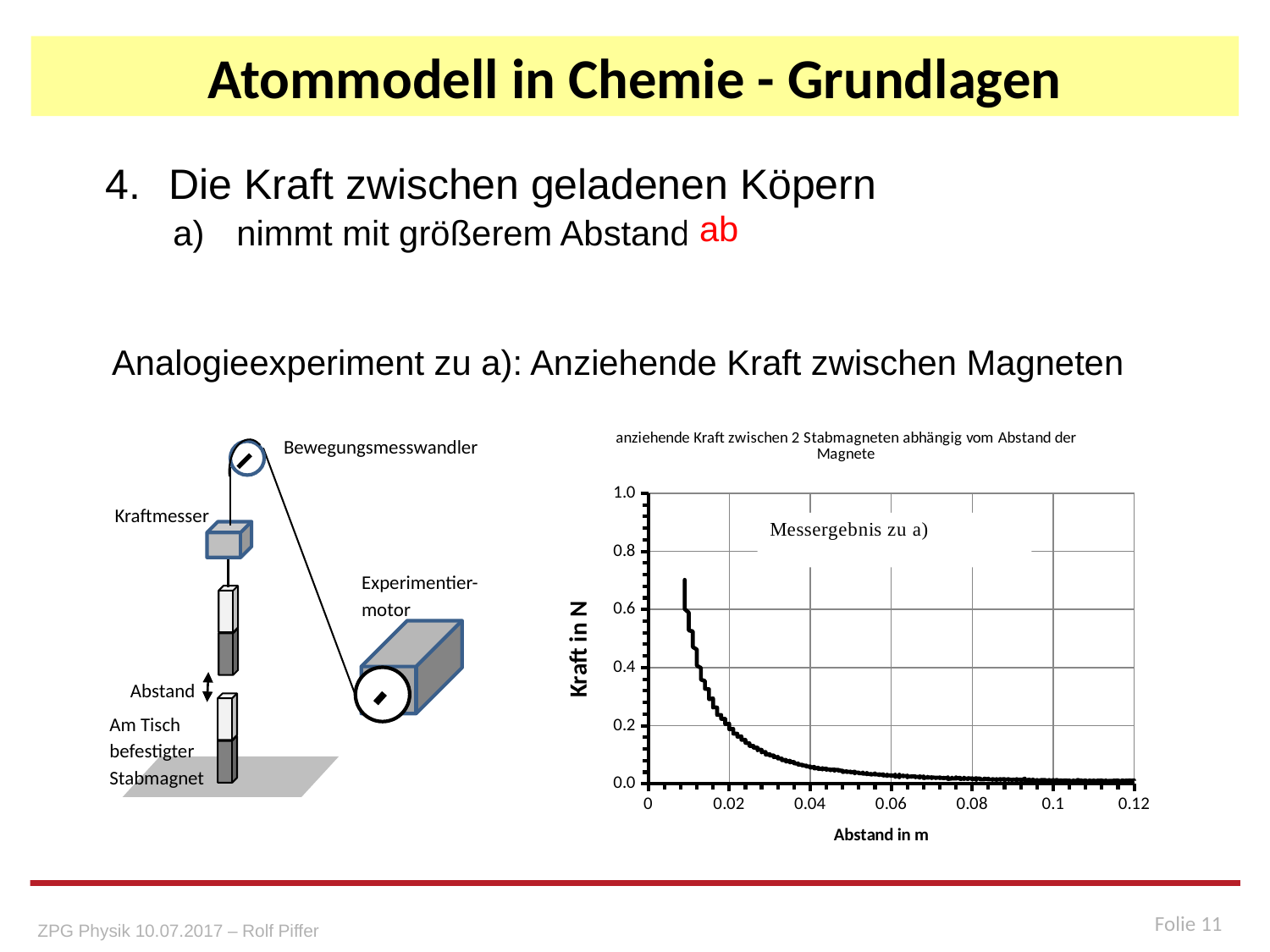

# Atommodell in Chemie - Grundlagen
Die Kraft zwischen geladenen Köpern
nimmt mit größerem Abstand ...
ab

### Chart: anziehende Kraft zwischen 2 Stabmagneten abhängig vom Abstand der Magnete

| Category | Einfacher Magnet |
|---|---|
Analogieexperiment zu a): Anziehende Kraft zwischen Magneten
Bewegungsmesswandler

Kraftmesser
Experimentier-motor

Am Tisch befestigter Stabmagnet

Abstand
Folie 11
ZPG Physik 10.07.2017 – Rolf Piffer